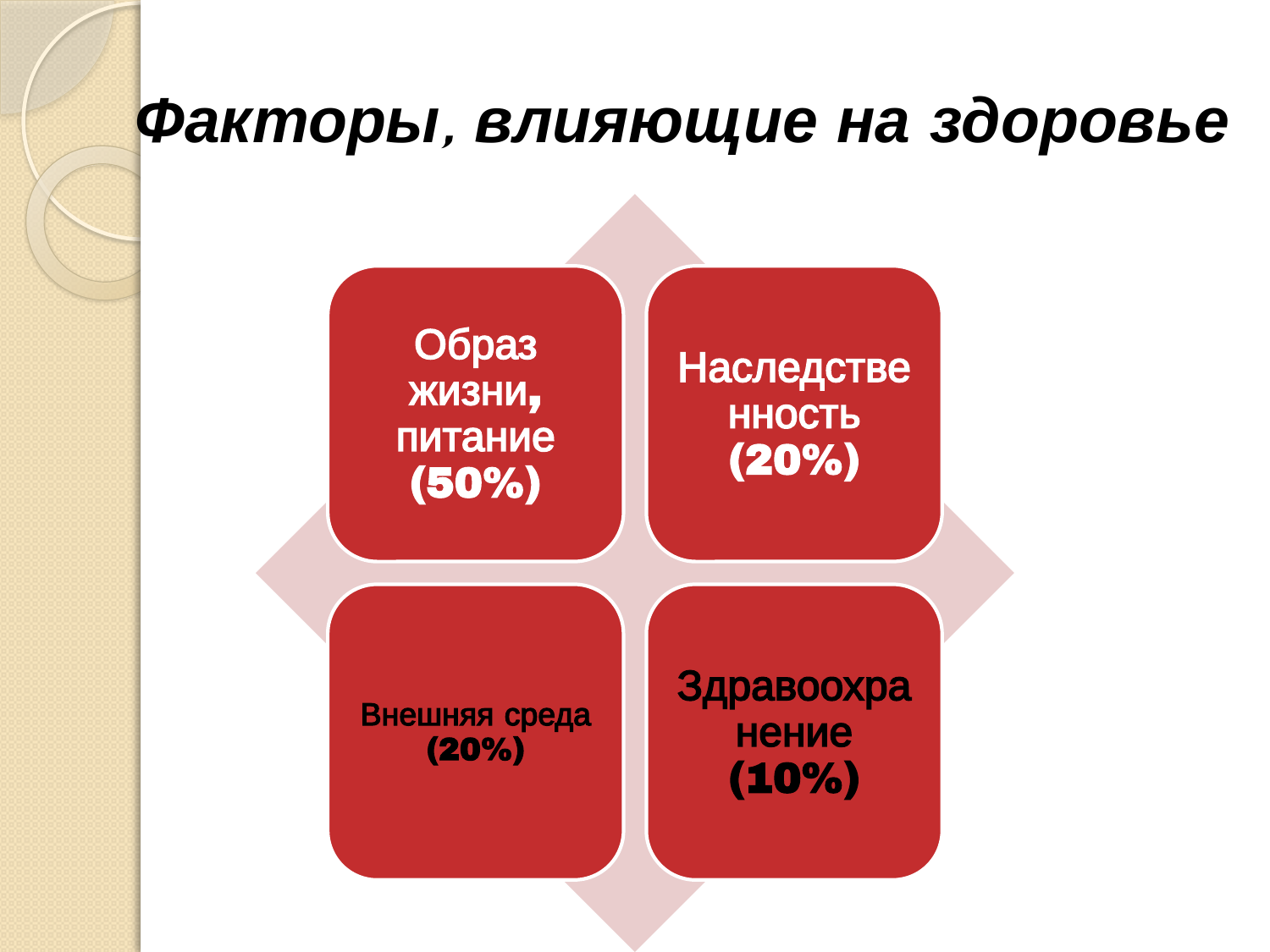

# Факторы, влияющие на здоровье
Образ жизни, питание
(50%)
Наследственность
(20%)
Внешняя среда
(20%)
Здравоохранение
(10%)